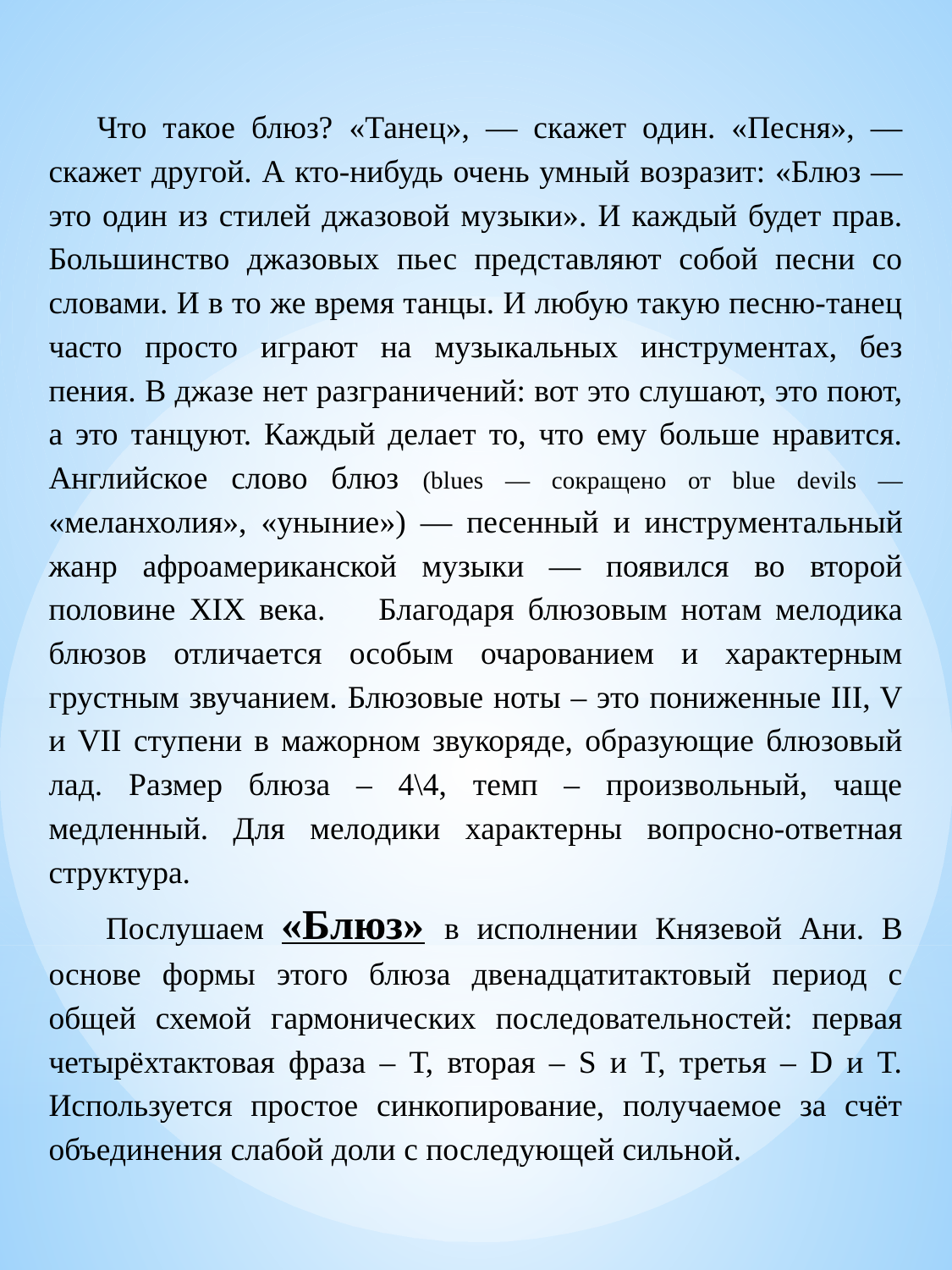

Что такое блюз? «Танец», — скажет один. «Песня», — скажет другой. А кто-нибудь очень умный возразит: «Блюз — это один из стилей джазовой музыки». И каждый будет прав. Большинство джазовых пьес представляют собой песни со словами. И в то же время танцы. И любую такую песню-танец часто просто играют на музыкальных инструментах, без пения. В джазе нет разграничений: вот это слушают, это поют, а это танцуют. Каждый делает то, что ему больше нравится. Английское слово блюз (blues — сокра­щено от blue devils — «меланхолия», «уны­ние») — песенный и инструментальный жанр афроамериканской музыки — появился во второй половине XIX века.     Благодаря блюзовым нотам мелодика блюзов отличается особым очарованием и характерным грустным звучанием. Блюзовые ноты – это пониженные III, V и VII ступени в мажорном звукоряде, образующие блюзовый лад. Размер блюза – 4\4, темп – произвольный, чаще медленный. Для мелодики характерны вопросно-ответная структура.
    Послушаем «Блюз» в исполнении Князевой Ани. В основе формы этого блюза двенадцатитактовый период с общей схемой гармонических последовательностей: первая четырёхтактовая фраза – Т, вторая – S и T, третья – D и T. Используется простое синкопирование, получаемое за счёт объединения слабой доли с последующей сильной.